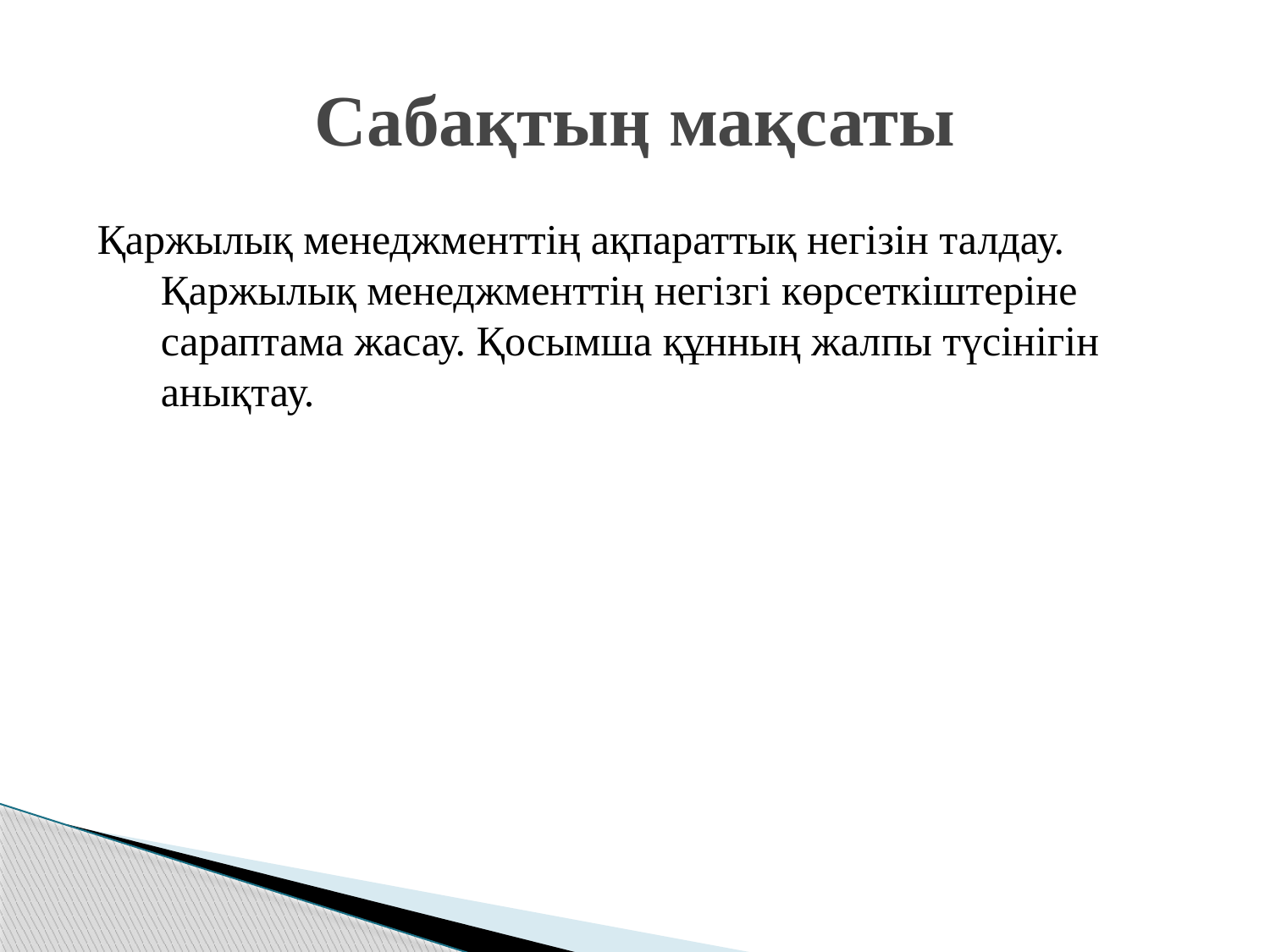

# Сабақтың мақсаты
  Қаржылық менеджменттің ақпараттық негізін талдау. Қаржылық менеджменттің негізгі көрсеткіштеріне сараптама жасау. Қосымша құнның жалпы түсінігін анықтау.